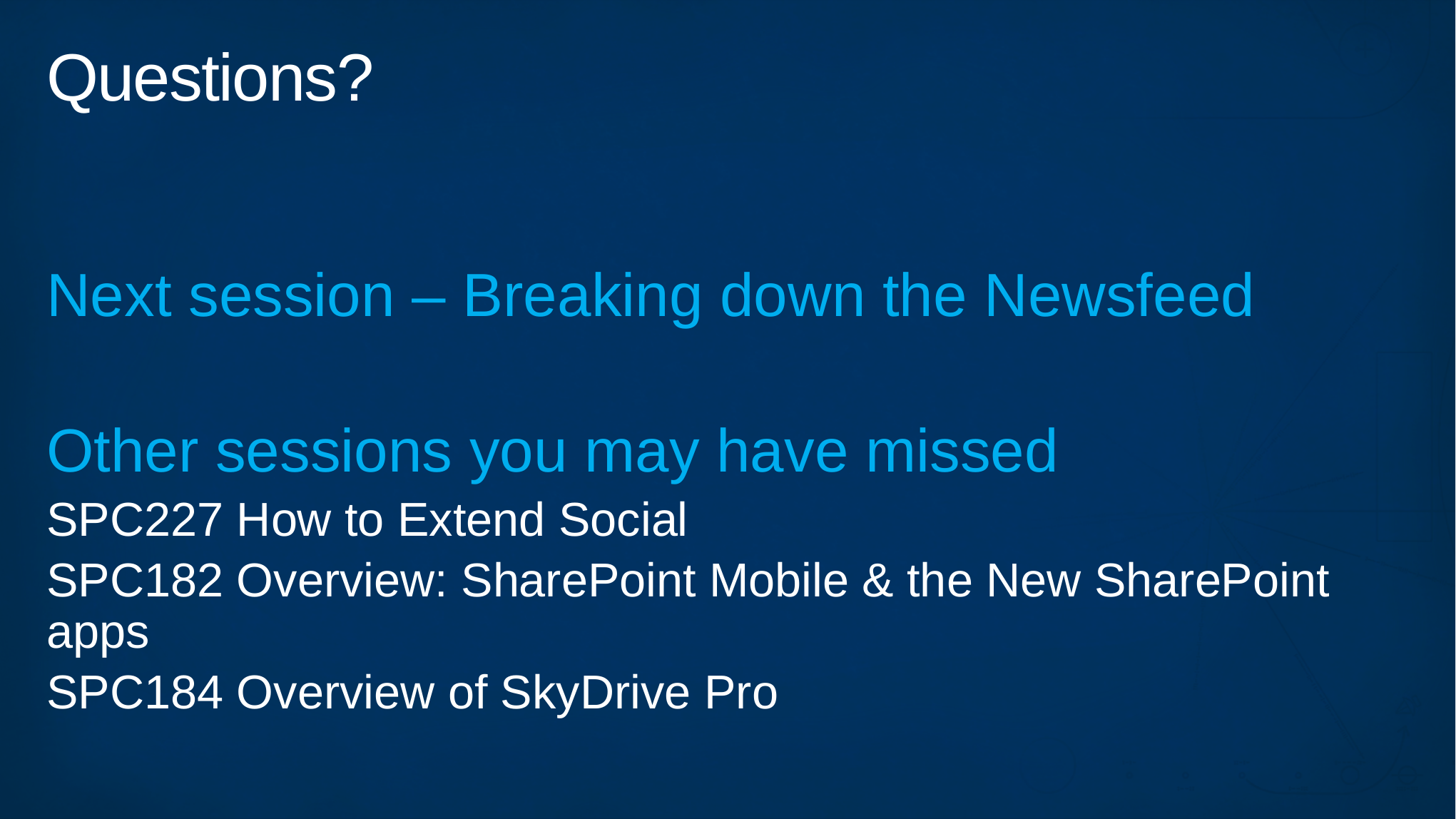

# Questions?
Next session – Breaking down the Newsfeed

Other sessions you may have missed
SPC227 How to Extend Social
SPC182 Overview: SharePoint Mobile & the New SharePoint apps
SPC184 Overview of SkyDrive Pro